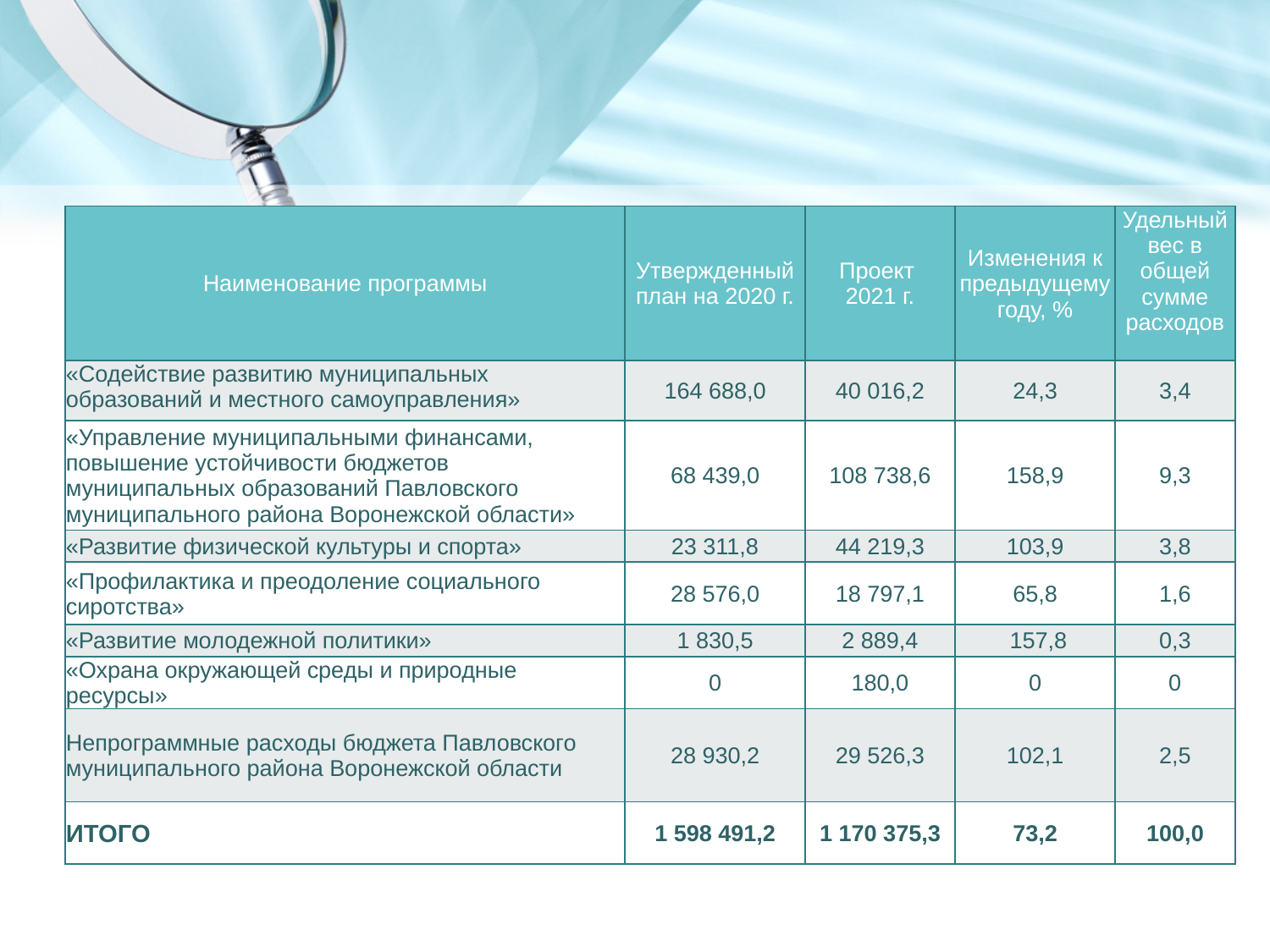

| Наименование программы | Утвержденный план на 2020 г. | Проект 2021 г. | Изменения к предыдущему году, % | Удельный вес в общей сумме расходов |
| --- | --- | --- | --- | --- |
| «Содействие развитию муниципальных образований и местного самоуправления» | 164 688,0 | 40 016,2 | 24,3 | 3,4 |
| «Управление муниципальными финансами, повышение устойчивости бюджетов муниципальных образований Павловского муниципального района Воронежской области» | 68 439,0 | 108 738,6 | 158,9 | 9,3 |
| «Развитие физической культуры и спорта» | 23 311,8 | 44 219,3 | 103,9 | 3,8 |
| «Профилактика и преодоление социального сиротства» | 28 576,0 | 18 797,1 | 65,8 | 1,6 |
| «Развитие молодежной политики» | 1 830,5 | 2 889,4 | 157,8 | 0,3 |
| «Охрана окружающей среды и природные ресурсы» | 0 | 180,0 | 0 | 0 |
| Непрограммные расходы бюджета Павловского муниципального района Воронежской области | 28 930,2 | 29 526,3 | 102,1 | 2,5 |
| ИТОГО | 1 598 491,2 | 1 170 375,3 | 73,2 | 100,0 |